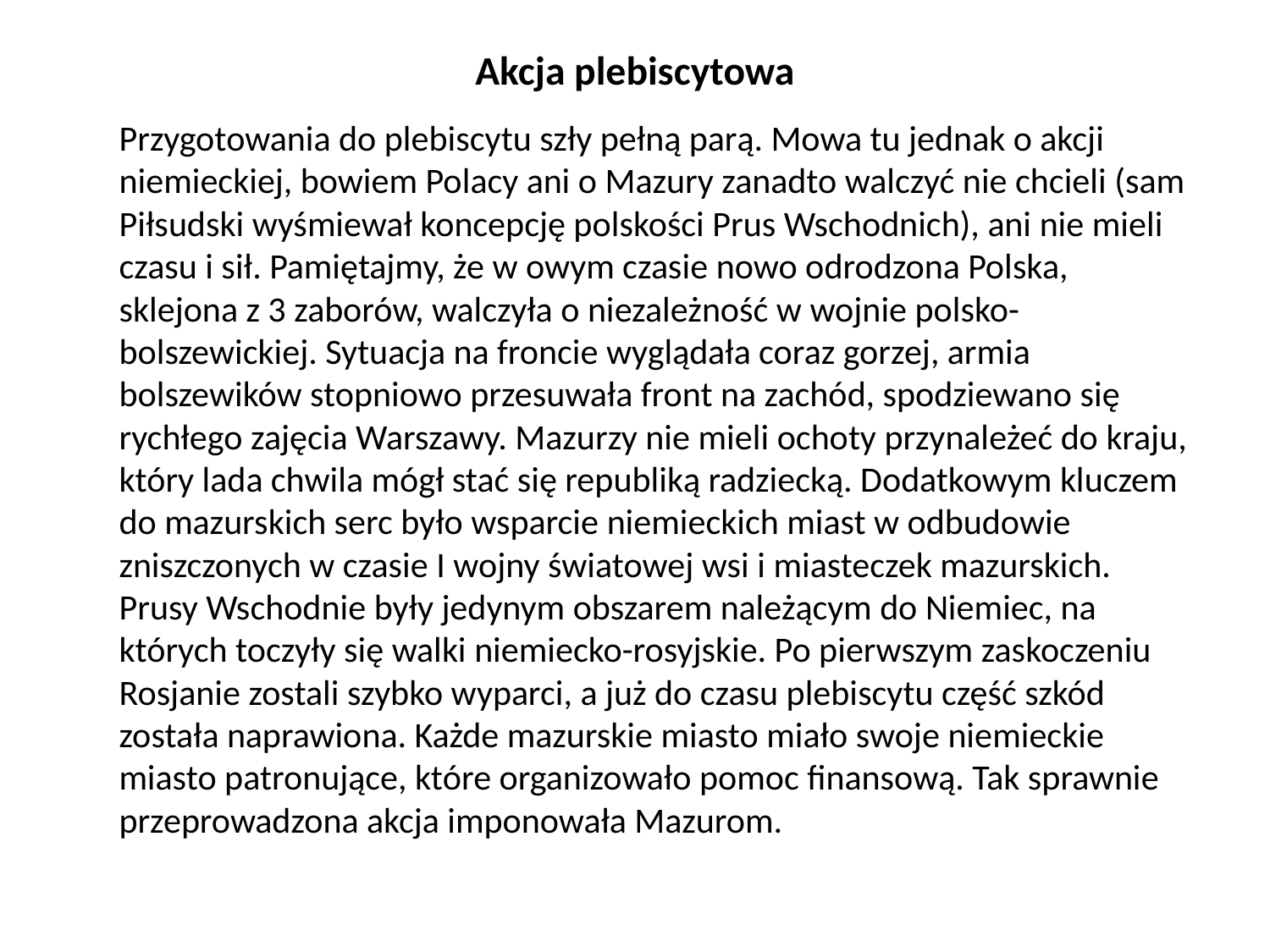

# Akcja plebiscytowa
	Przygotowania do plebiscytu szły pełną parą. Mowa tu jednak o akcji niemieckiej, bowiem Polacy ani o Mazury zanadto walczyć nie chcieli (sam Piłsudski wyśmiewał koncepcję polskości Prus Wschodnich), ani nie mieli czasu i sił. Pamiętajmy, że w owym czasie nowo odrodzona Polska, sklejona z 3 zaborów, walczyła o niezależność w wojnie polsko-bolszewickiej. Sytuacja na froncie wyglądała coraz gorzej, armia bolszewików stopniowo przesuwała front na zachód, spodziewano się rychłego zajęcia Warszawy. Mazurzy nie mieli ochoty przynależeć do kraju, który lada chwila mógł stać się republiką radziecką. Dodatkowym kluczem do mazurskich serc było wsparcie niemieckich miast w odbudowie zniszczonych w czasie I wojny światowej wsi i miasteczek mazurskich. Prusy Wschodnie były jedynym obszarem należącym do Niemiec, na których toczyły się walki niemiecko-rosyjskie. Po pierwszym zaskoczeniu Rosjanie zostali szybko wyparci, a już do czasu plebiscytu część szkód została naprawiona. Każde mazurskie miasto miało swoje niemieckie miasto patronujące, które organizowało pomoc finansową. Tak sprawnie przeprowadzona akcja imponowała Mazurom.